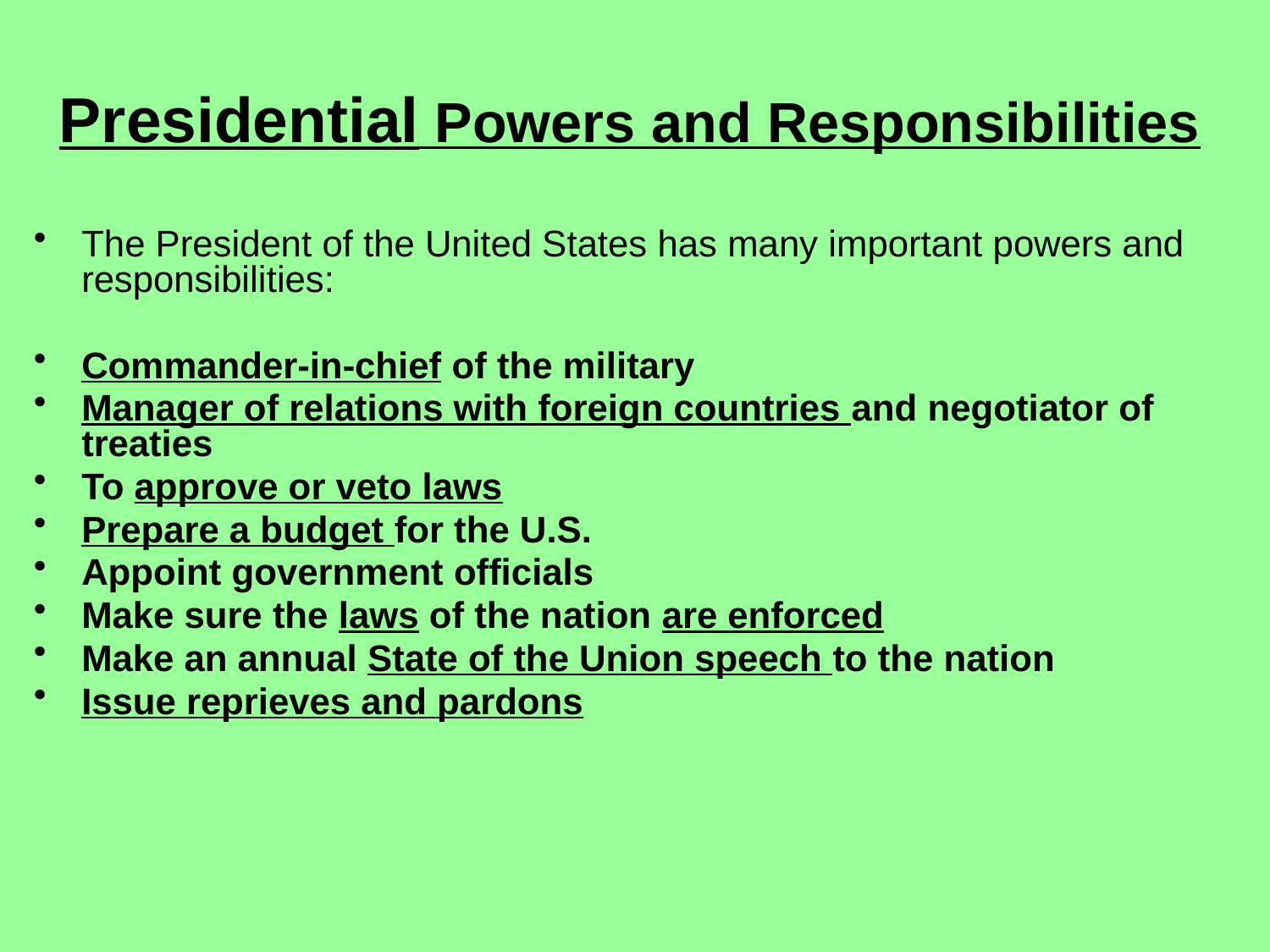

Presidential Powers and Responsibilities
The President of the United States has many important powers and responsibilities:

Commander-in-chief of the military
Manager of relations with foreign countries and negotiator of treaties
To approve or veto laws
Prepare a budget for the U.S.
Appoint government officials
Make sure the laws of the nation are enforced
Make an annual State of the Union speech to the nation
Issue reprieves and pardons